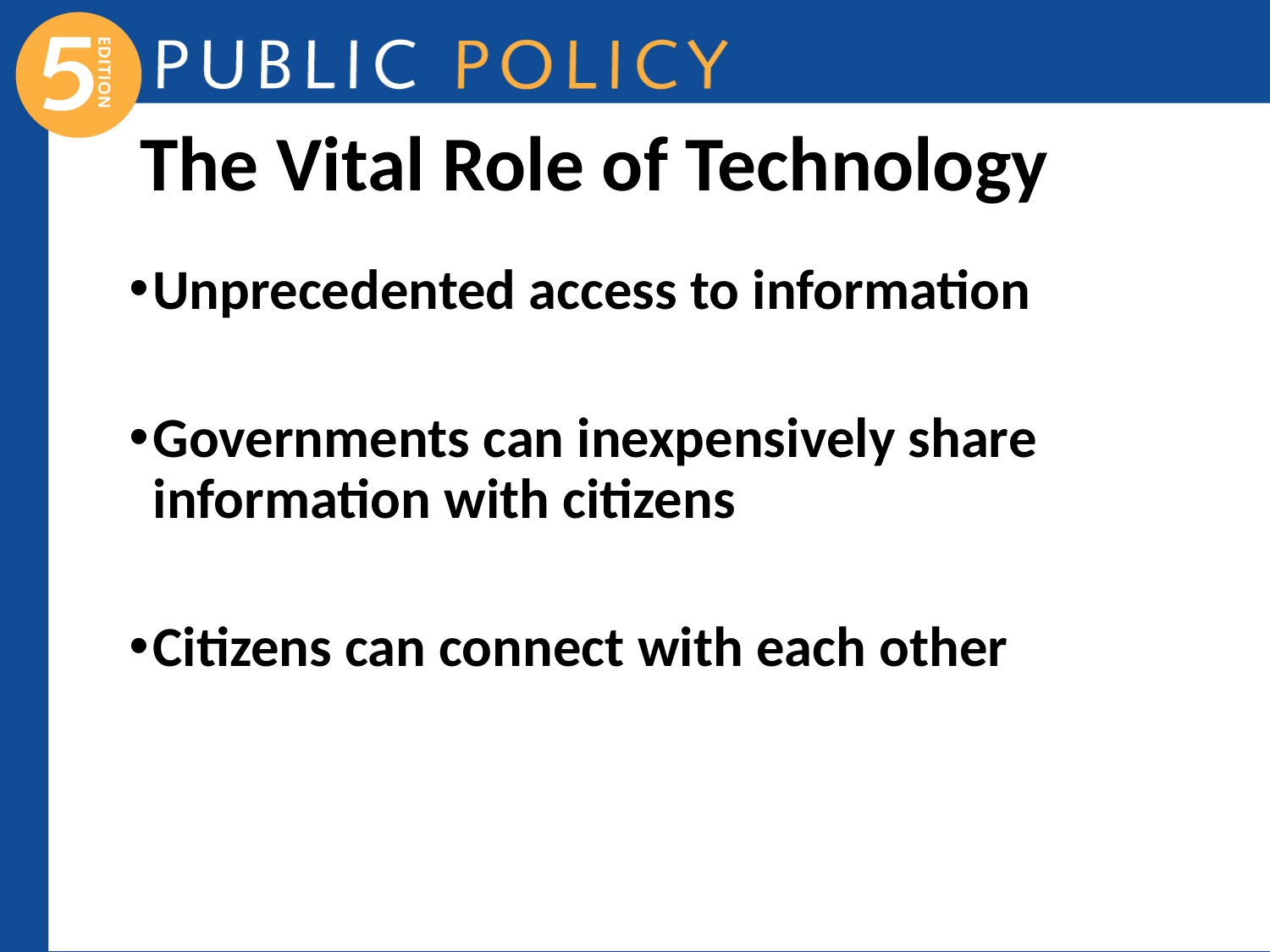

# The Vital Role of Technology
Unprecedented access to information

Governments can inexpensively share information with citizens

Citizens can connect with each other